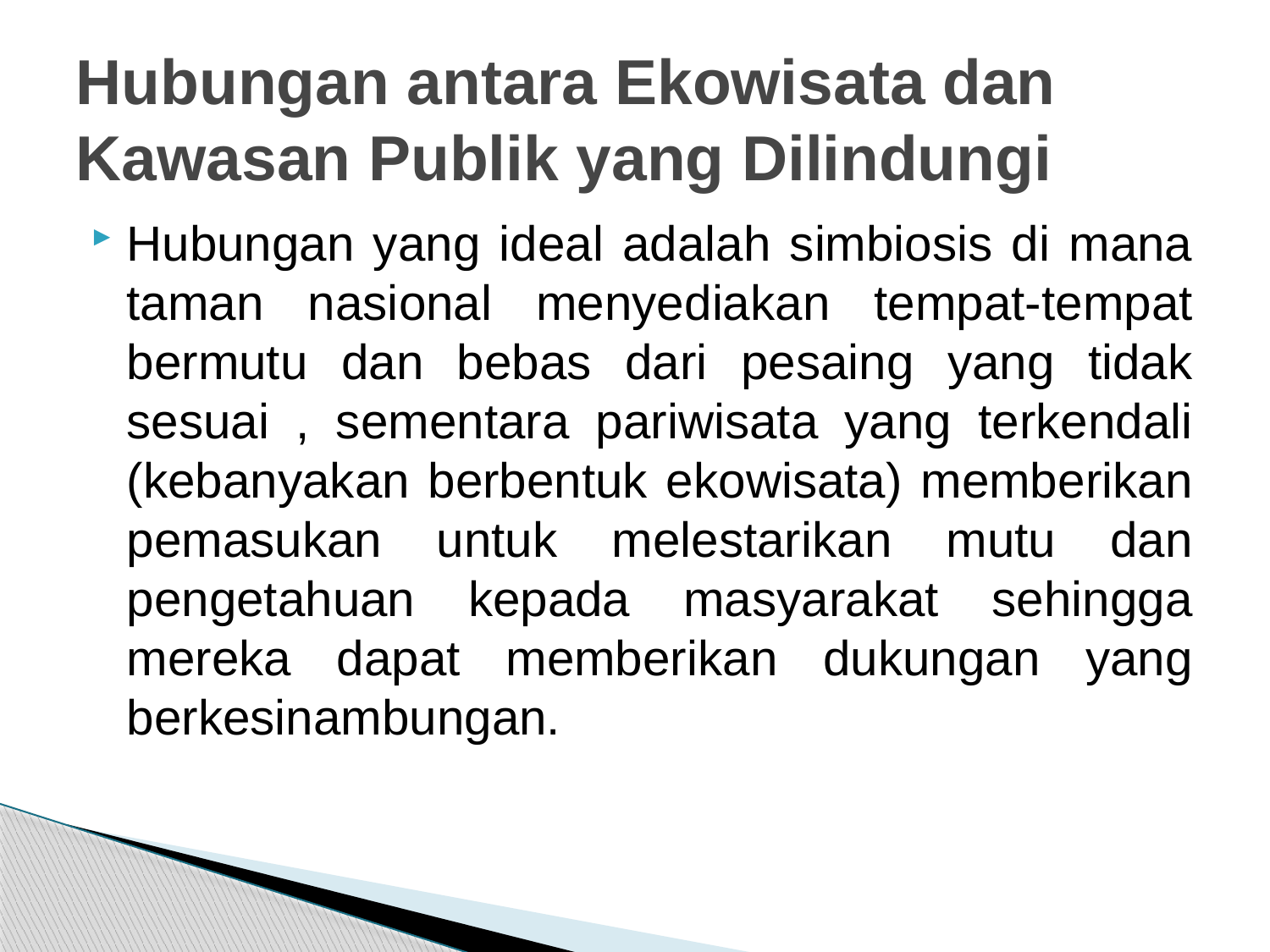

# Hubungan antara Ekowisata dan Kawasan Publik yang Dilindungi
Hubungan yang ideal adalah simbiosis di mana taman nasional menyediakan tempat-tempat bermutu dan bebas dari pesaing yang tidak sesuai , sementara pariwisata yang terkendali (kebanyakan berbentuk ekowisata) memberikan pemasukan untuk melestarikan mutu dan pengetahuan kepada masyarakat sehingga mereka dapat memberikan dukungan yang berkesinambungan.